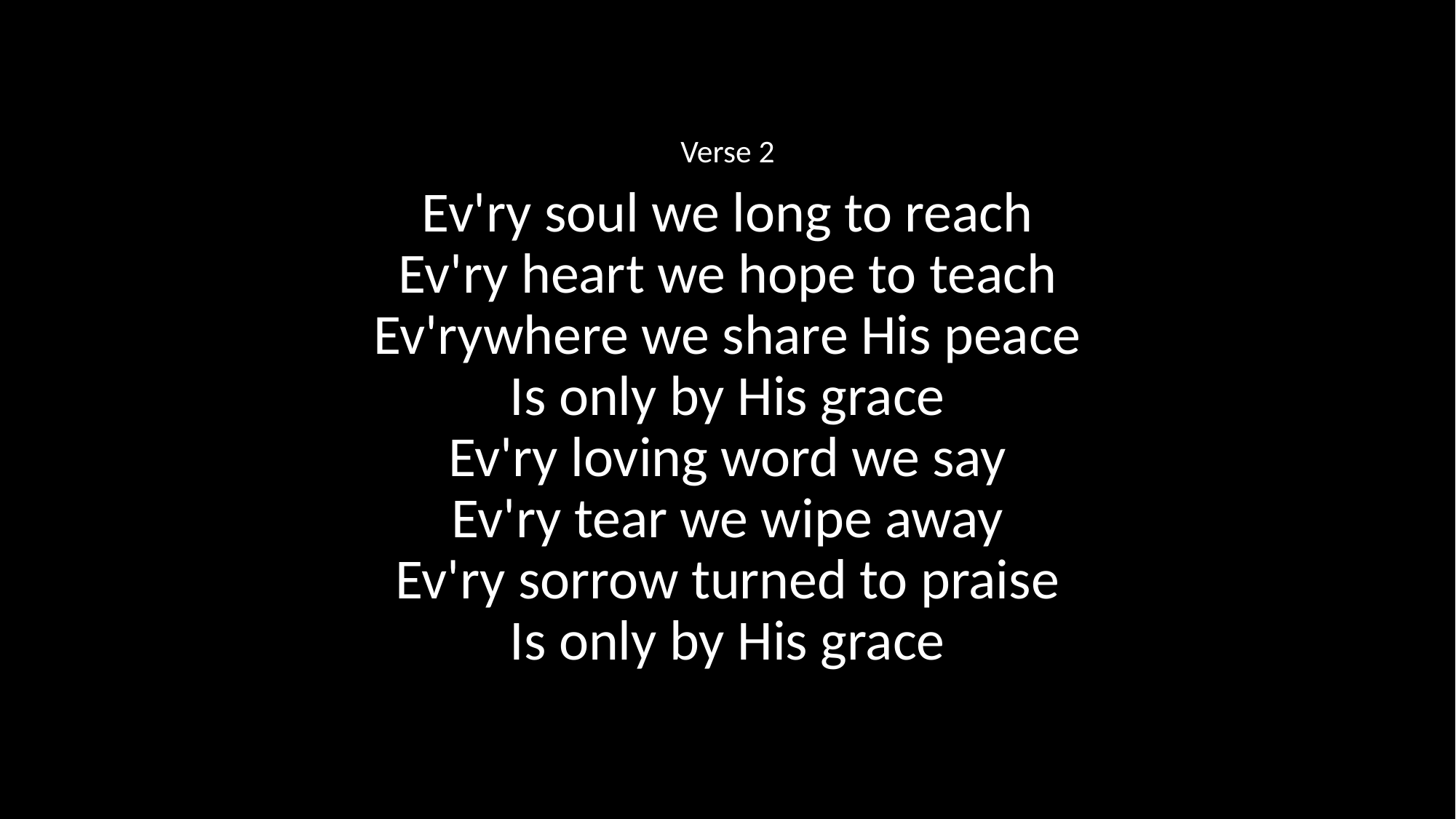

Verse 2
Ev'ry soul we long to reach
Ev'ry heart we hope to teach
Ev'rywhere we share His peace
Is only by His grace
Ev'ry loving word we say
Ev'ry tear we wipe away
Ev'ry sorrow turned to praise
Is only by His grace